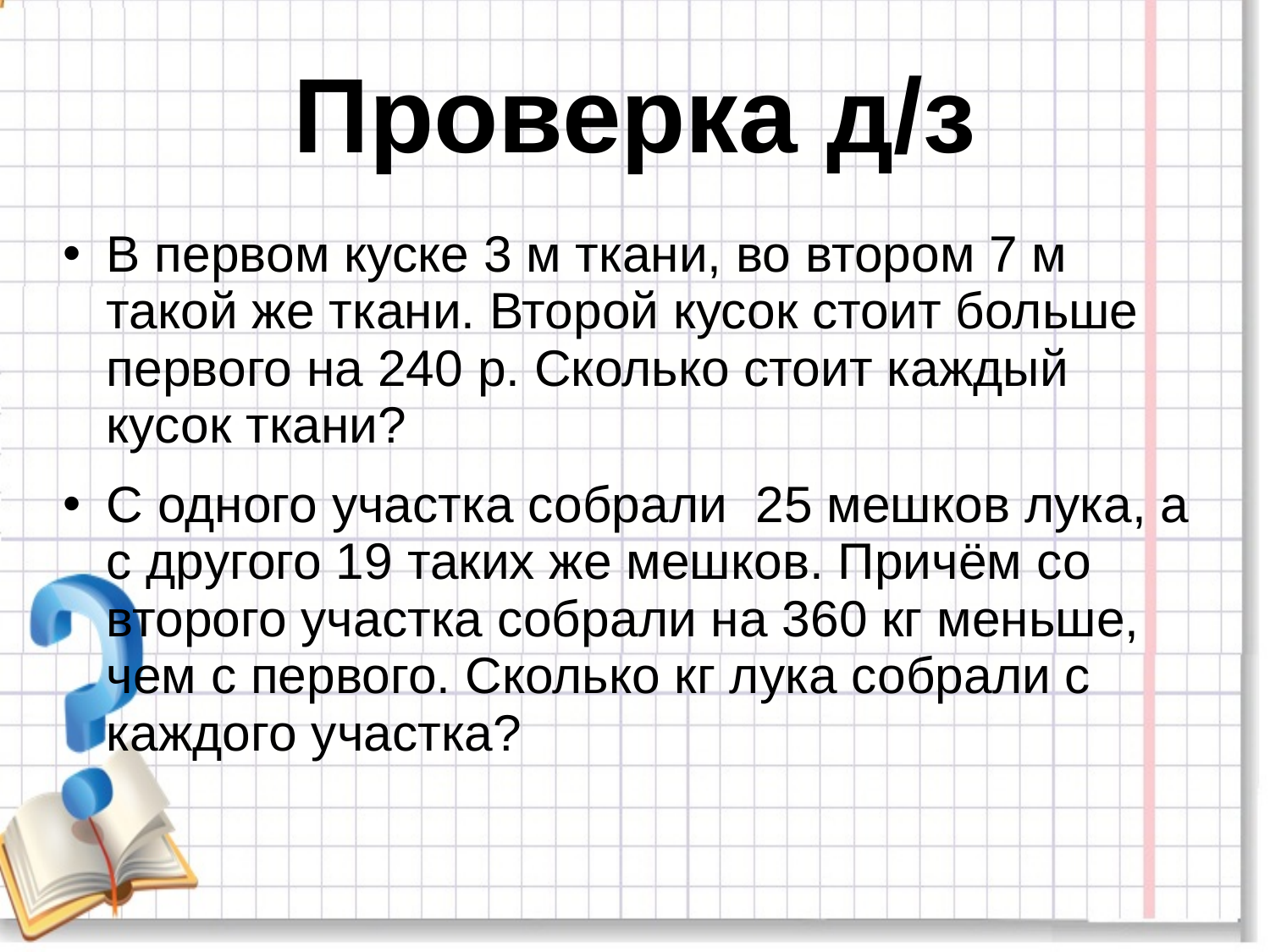

# Проверка д/з
В первом куске 3 м ткани, во втором 7 м такой же ткани. Второй кусок стоит больше первого на 240 р. Сколько стоит каждый кусок ткани?
С одного участка собрали  25 мешков лука, а с другого 19 таких же мешков. Причём со второго участка собрали на 360 кг меньше, чем с первого. Сколько кг лука собрали с каждого участка?